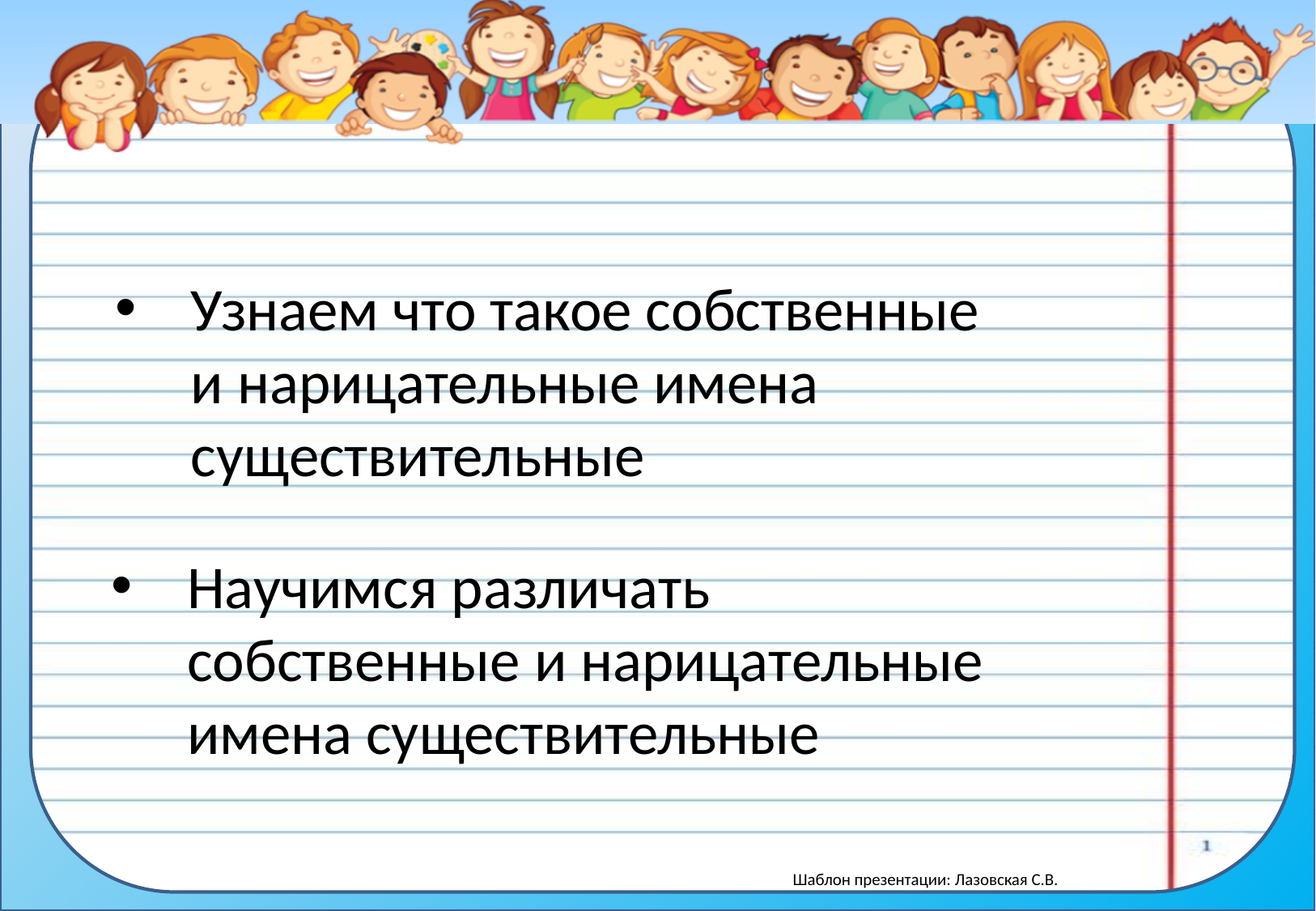

Узнаем что такое собственные и нарицательные имена существительные
Научимся различать собственные и нарицательные имена существительные